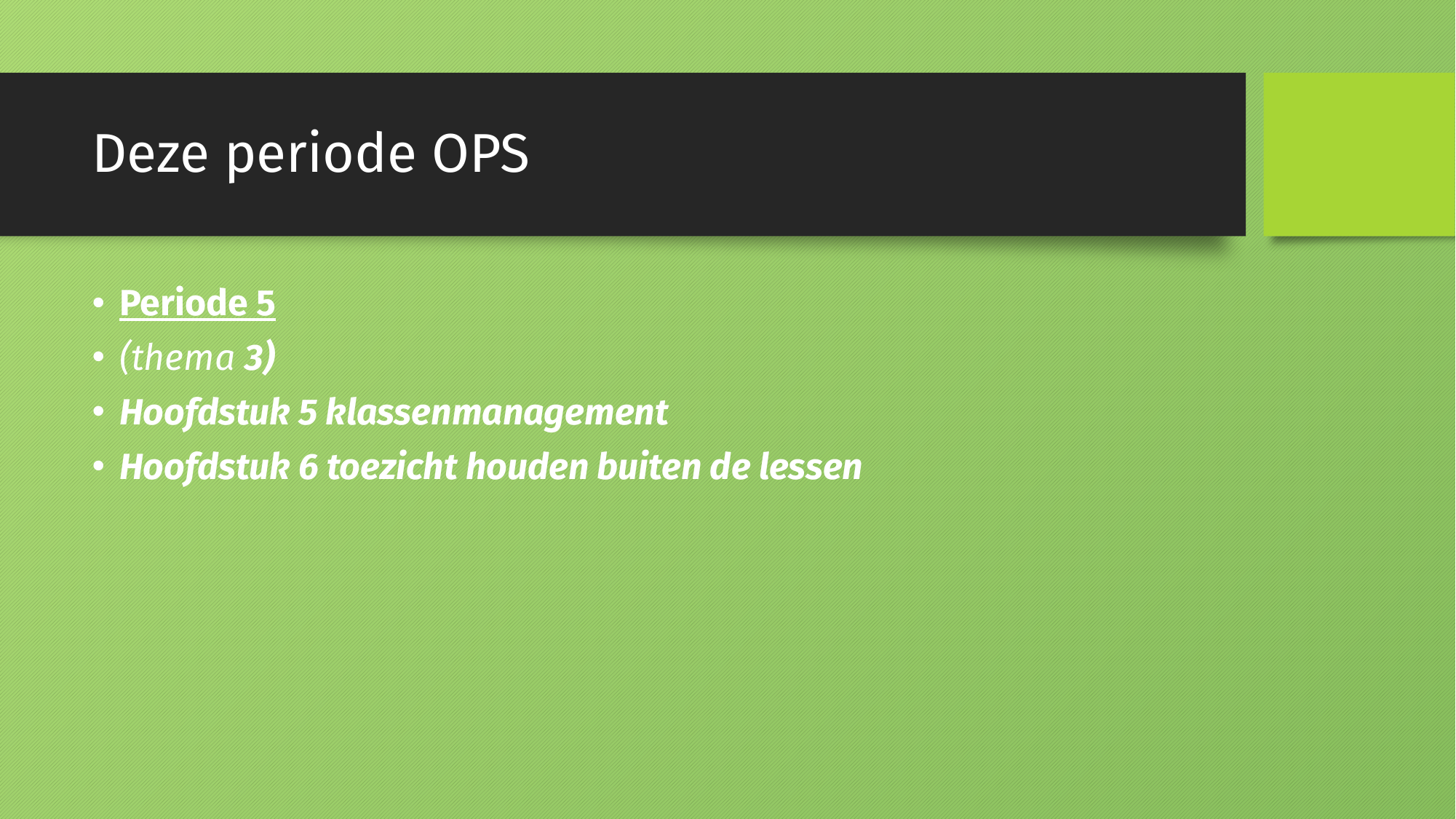

# Deze periode OPS
Periode 5
(thema 3)
Hoofdstuk 5 klassenmanagement
Hoofdstuk 6 toezicht houden buiten de lessen